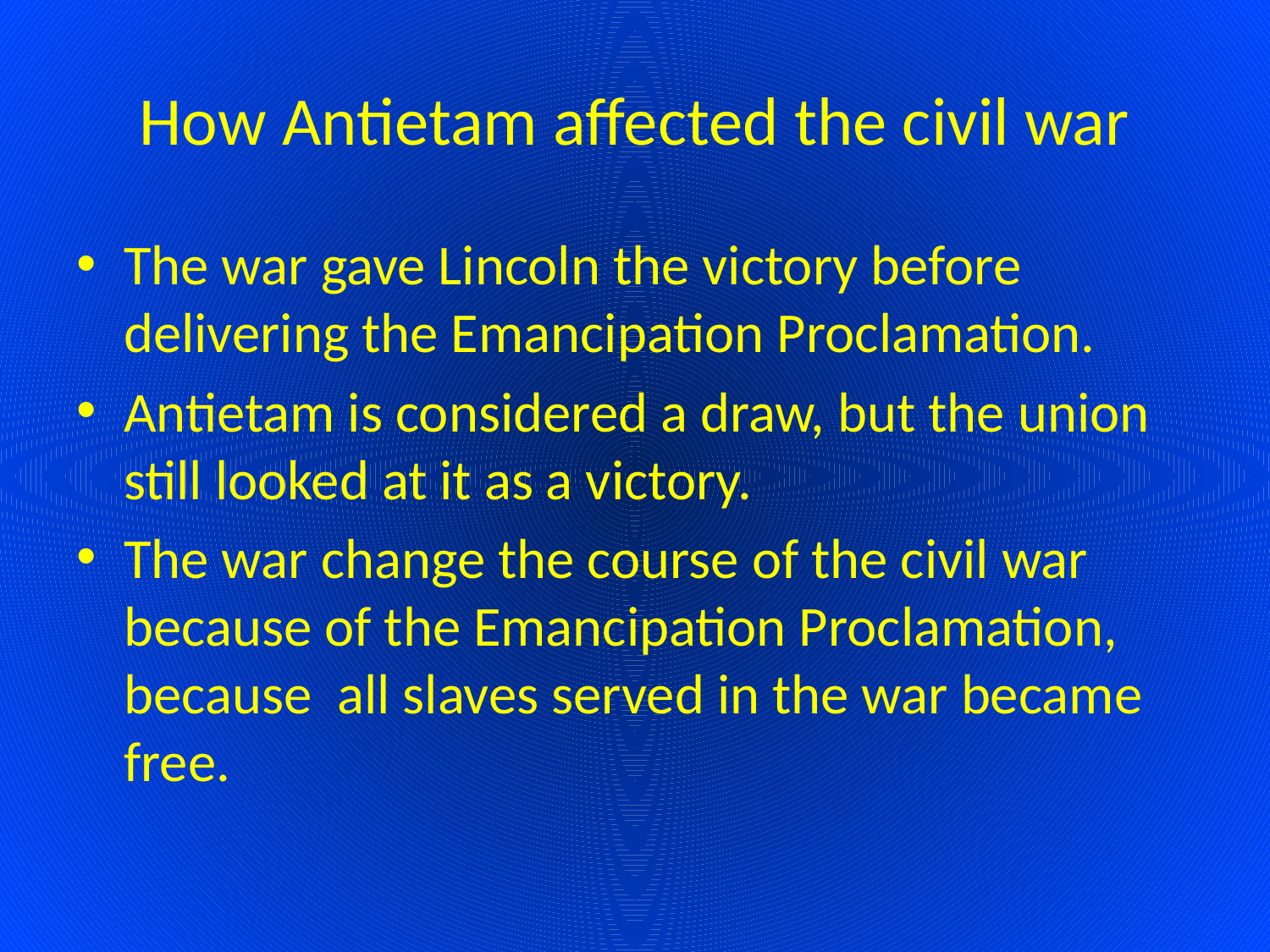

# How Antietam affected the civil war
The war gave Lincoln the victory before delivering the Emancipation Proclamation.
Antietam is considered a draw, but the union still looked at it as a victory.
The war change the course of the civil war because of the Emancipation Proclamation, because  all slaves served in the war became free.